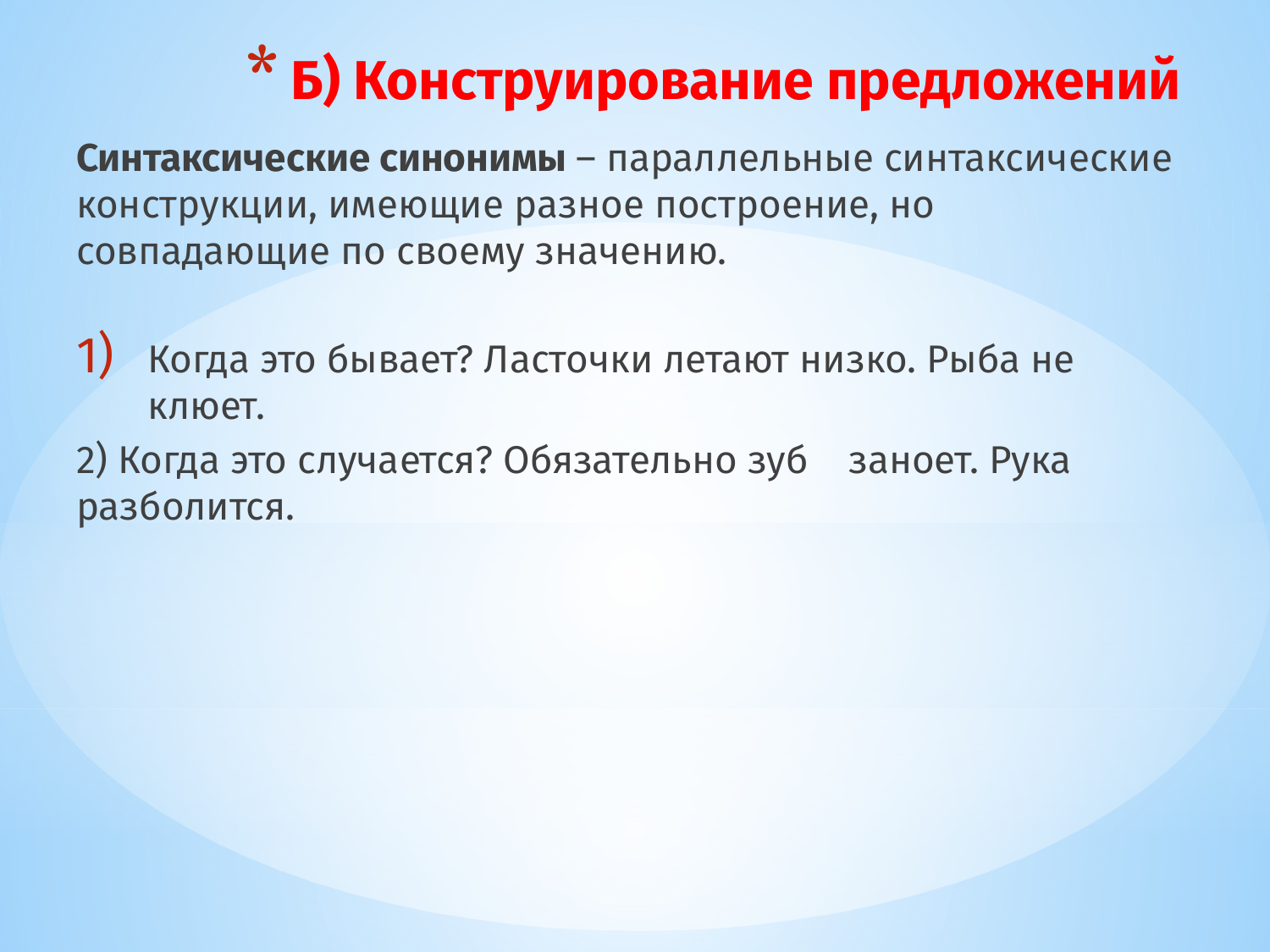

# Б) Конструирование предложений
Синтаксические синонимы – параллельные синтаксические конструкции, имеющие разное построение, но совпадающие по своему значению.

Когда это бывает? Ласточки летают низко. Рыба не клюет.
2) Когда это случается? Обязательно зуб    заноет. Рука разболится.